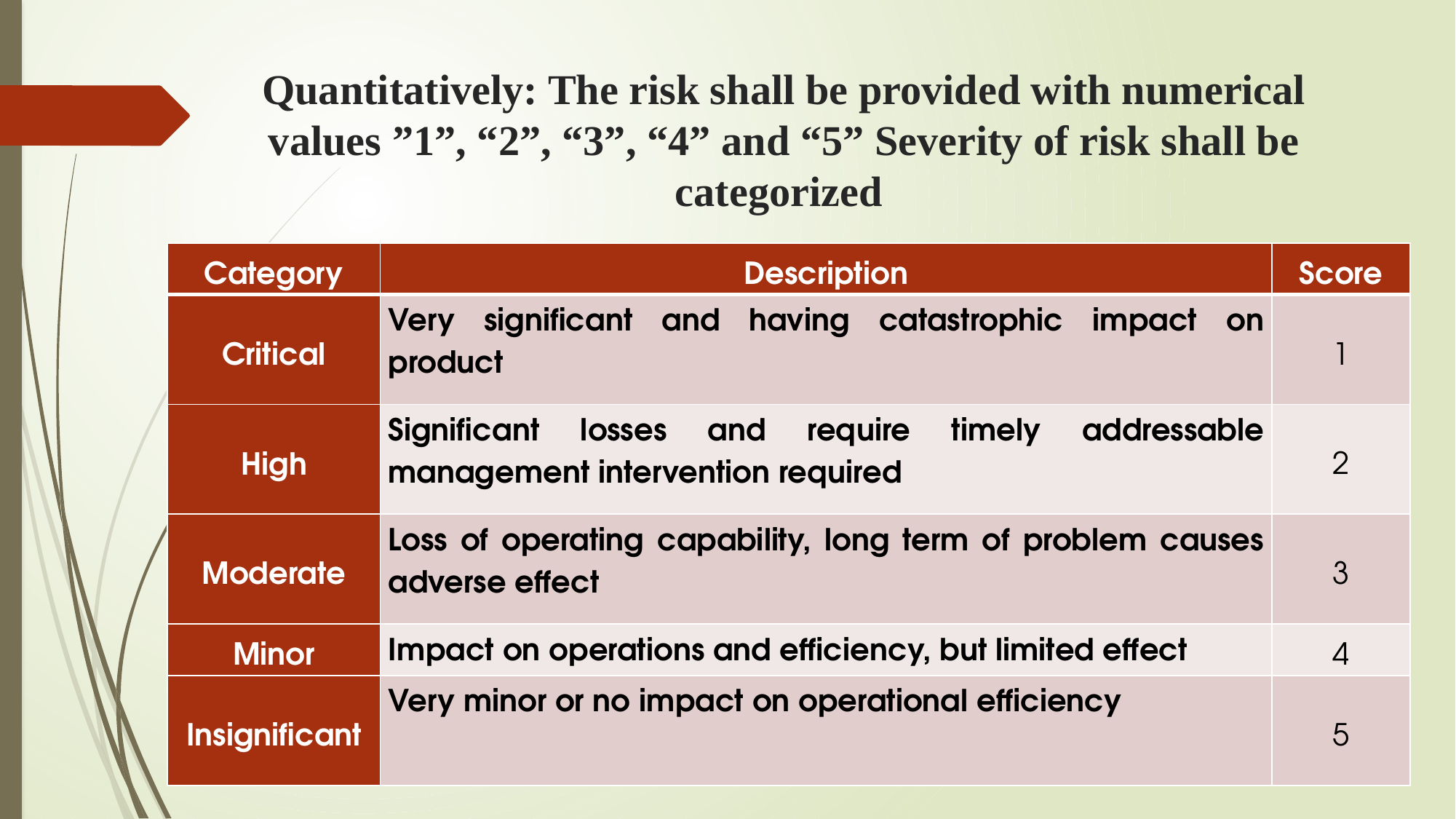

# Quantitatively: The risk shall be provided with numerical values ”1”, “2”, “3”, “4” and “5” Severity of risk shall be categorized
| Category | Description | Score |
| --- | --- | --- |
| Critical | Very significant and having catastrophic impact on product | 1 |
| High | Significant losses and require timely addressable management intervention required | 2 |
| Moderate | Loss of operating capability, long term of problem causes adverse effect | 3 |
| Minor | Impact on operations and efficiency, but limited effect | 4 |
| Insignificant | Very minor or no impact on operational efficiency | 5 |